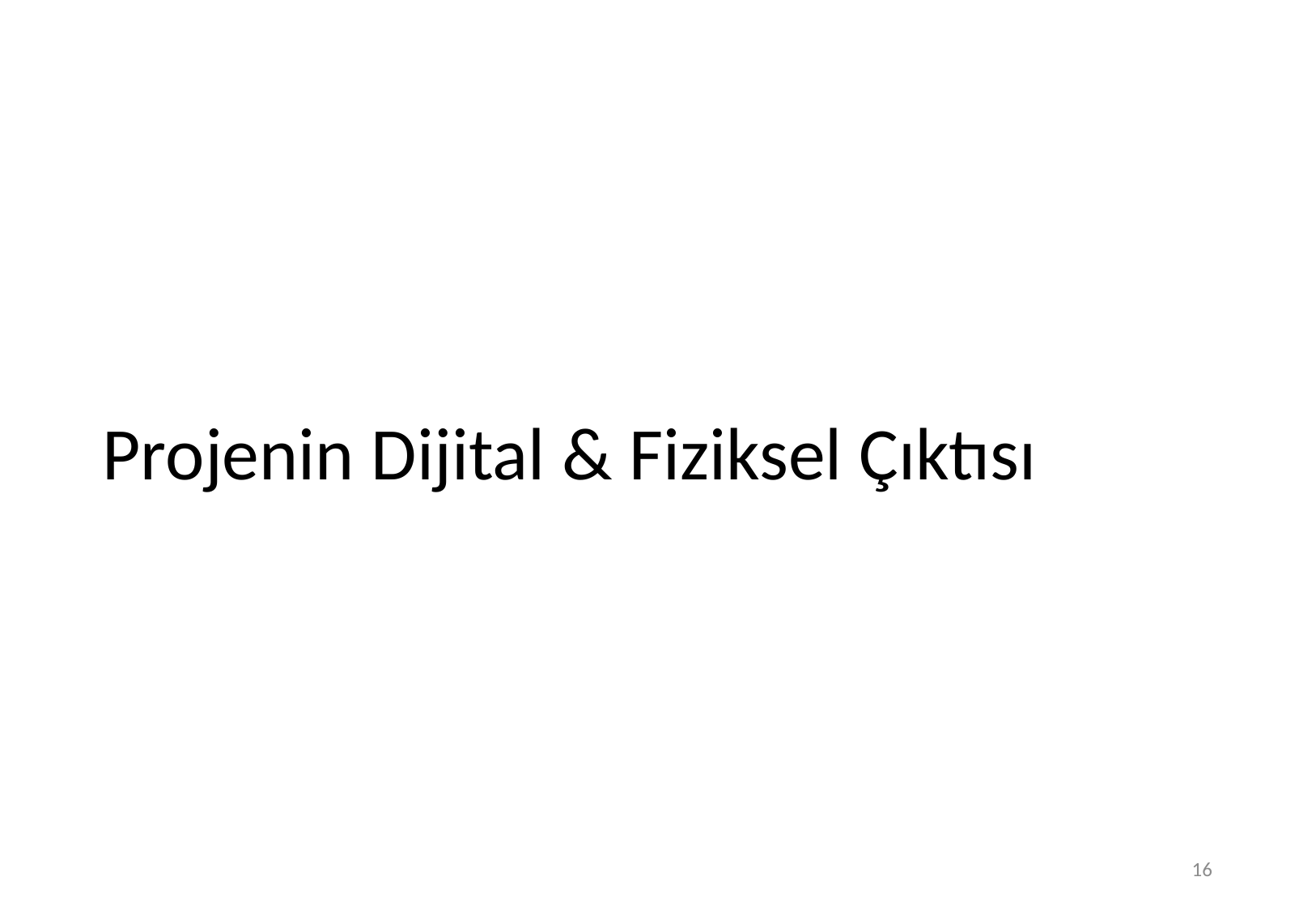

# Projenin Dijital & Fiziksel Çıktısı
16